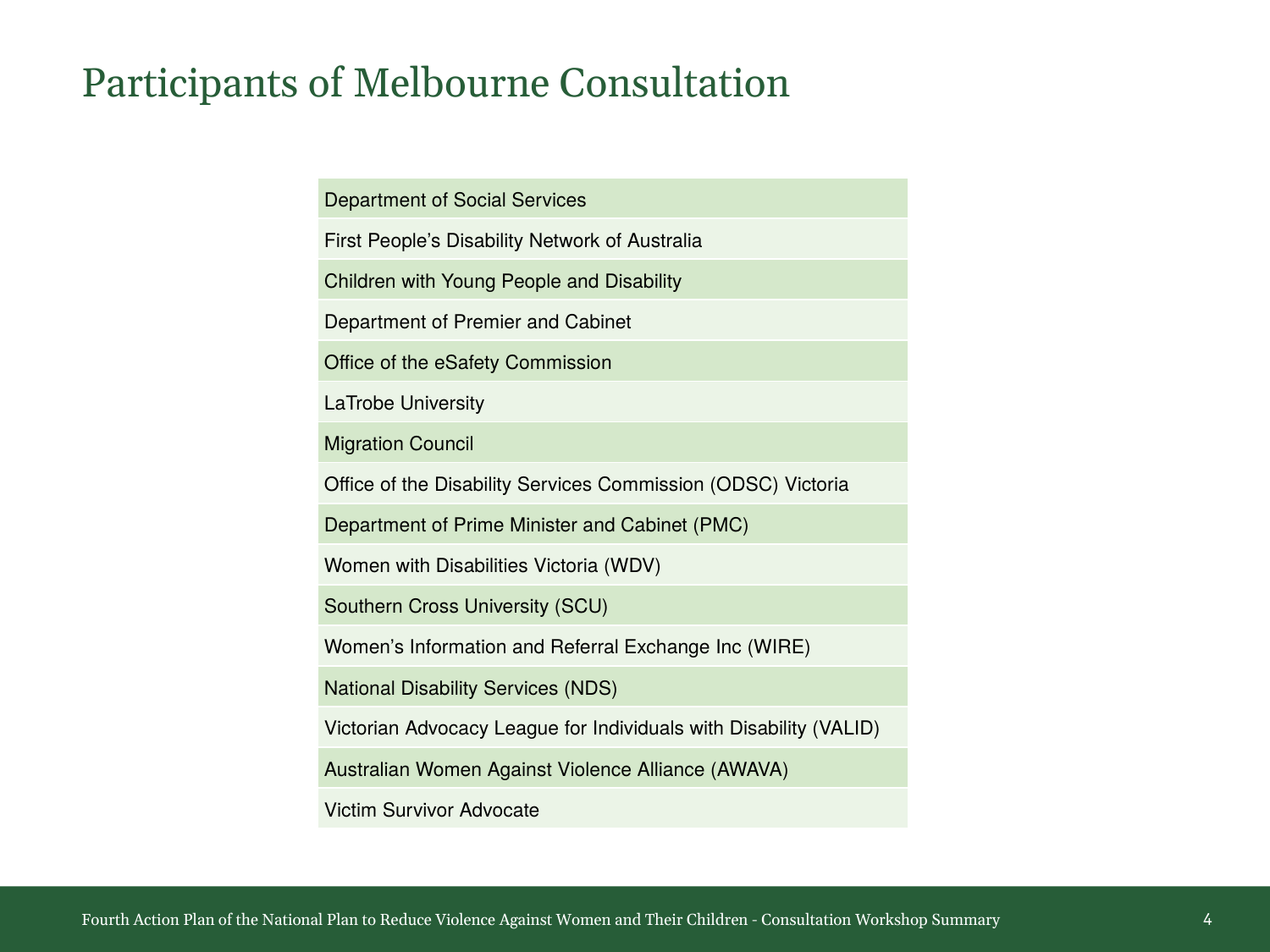

# Participants of Melbourne Consultation
| Department of Social Services |
| --- |
| First People’s Disability Network of Australia |
| Children with Young People and Disability |
| Department of Premier and Cabinet |
| Office of the eSafety Commission |
| LaTrobe University |
| Migration Council |
| Office of the Disability Services Commission (ODSC) Victoria |
| Department of Prime Minister and Cabinet (PMC) |
| Women with Disabilities Victoria (WDV) |
| Southern Cross University (SCU) |
| Women’s Information and Referral Exchange Inc (WIRE) |
| National Disability Services (NDS) |
| Victorian Advocacy League for Individuals with Disability (VALID) |
| Australian Women Against Violence Alliance (AWAVA) |
| Victim Survivor Advocate |
4
Fourth Action Plan of the National Plan to Reduce Violence Against Women and Their Children - Consultation Workshop Summary